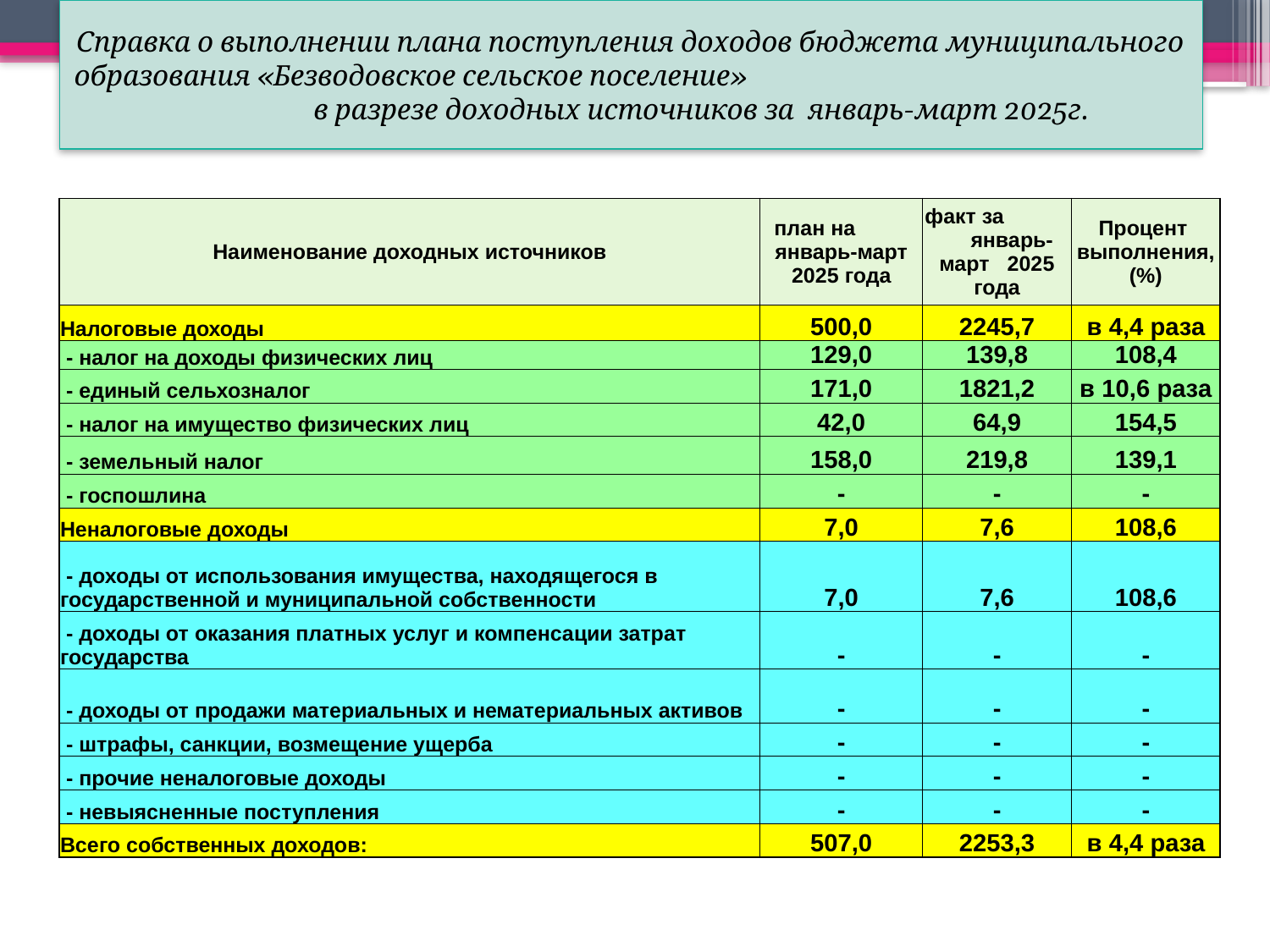

# Справка о выполнении плана поступления доходов бюджета муниципального образования «Безводовское сельское поселение»                                                                                       в разрезе доходных источников за  январь-март 2025г.
| Наименование доходных источников | план на январь-март 2025 года | факт за январь-март 2025 года | Процент выполнения, (%) |
| --- | --- | --- | --- |
| Налоговые доходы | 500,0 | 2245,7 | в 4,4 раза |
| - налог на доходы физических лиц | 129,0 | 139,8 | 108,4 |
| - единый сельхозналог | 171,0 | 1821,2 | в 10,6 раза |
| - налог на имущество физических лиц | 42,0 | 64,9 | 154,5 |
| - земельный налог | 158,0 | 219,8 | 139,1 |
| - госпошлина | - | - | - |
| Неналоговые доходы | 7,0 | 7,6 | 108,6 |
| - доходы от использования имущества, находящегося в государственной и муниципальной собственности | 7,0 | 7,6 | 108,6 |
| - доходы от оказания платных услуг и компенсации затрат государства | - | - | - |
| - доходы от продажи материальных и нематериальных активов | - | - | - |
| - штрафы, санкции, возмещение ущерба | - | - | - |
| - прочие неналоговые доходы | - | - | - |
| - невыясненные поступления | - | - | - |
| Всего собственных доходов: | 507,0 | 2253,3 | в 4,4 раза |